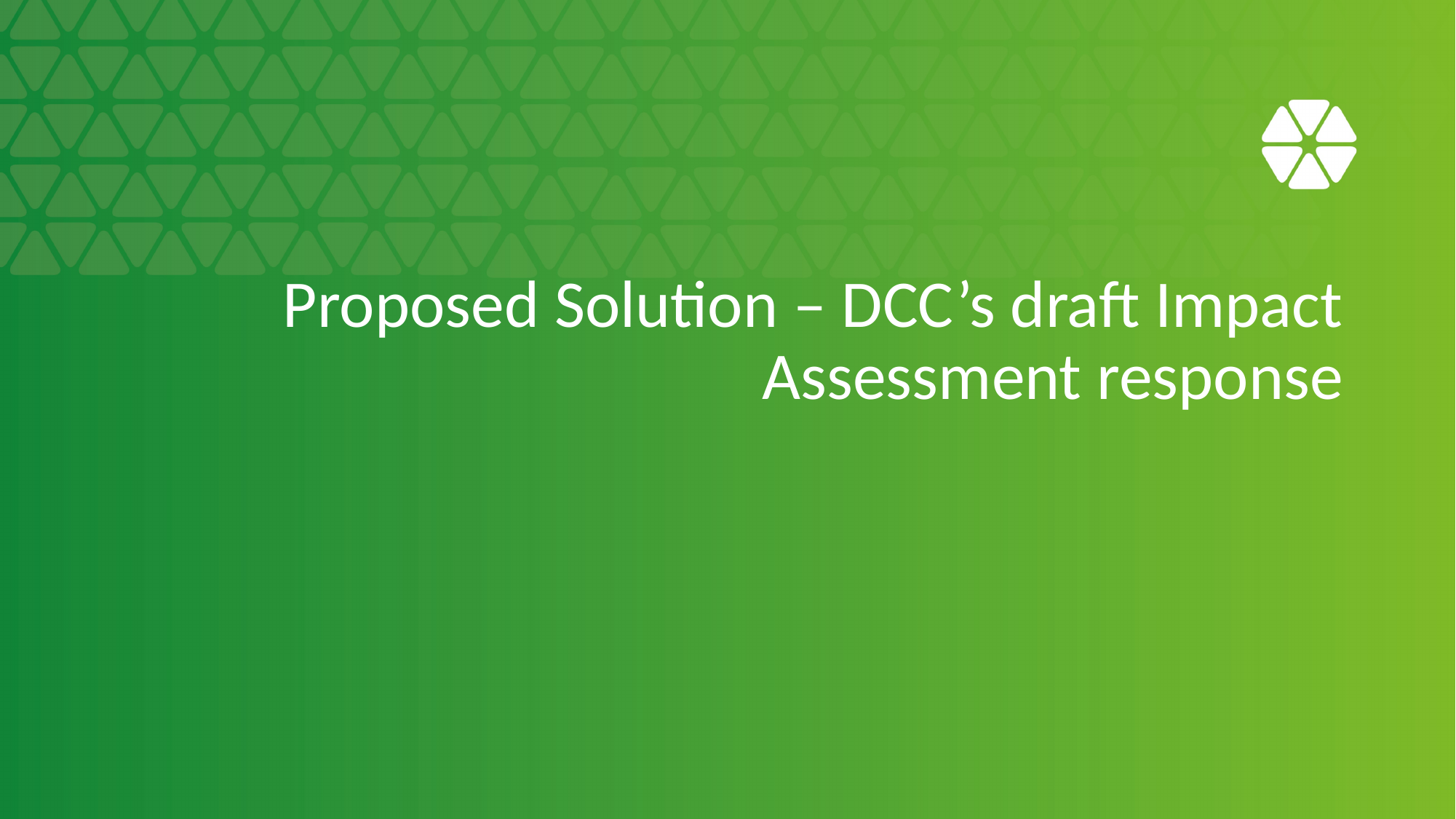

# Proposed Solution – DCC’s draft Impact Assessment response